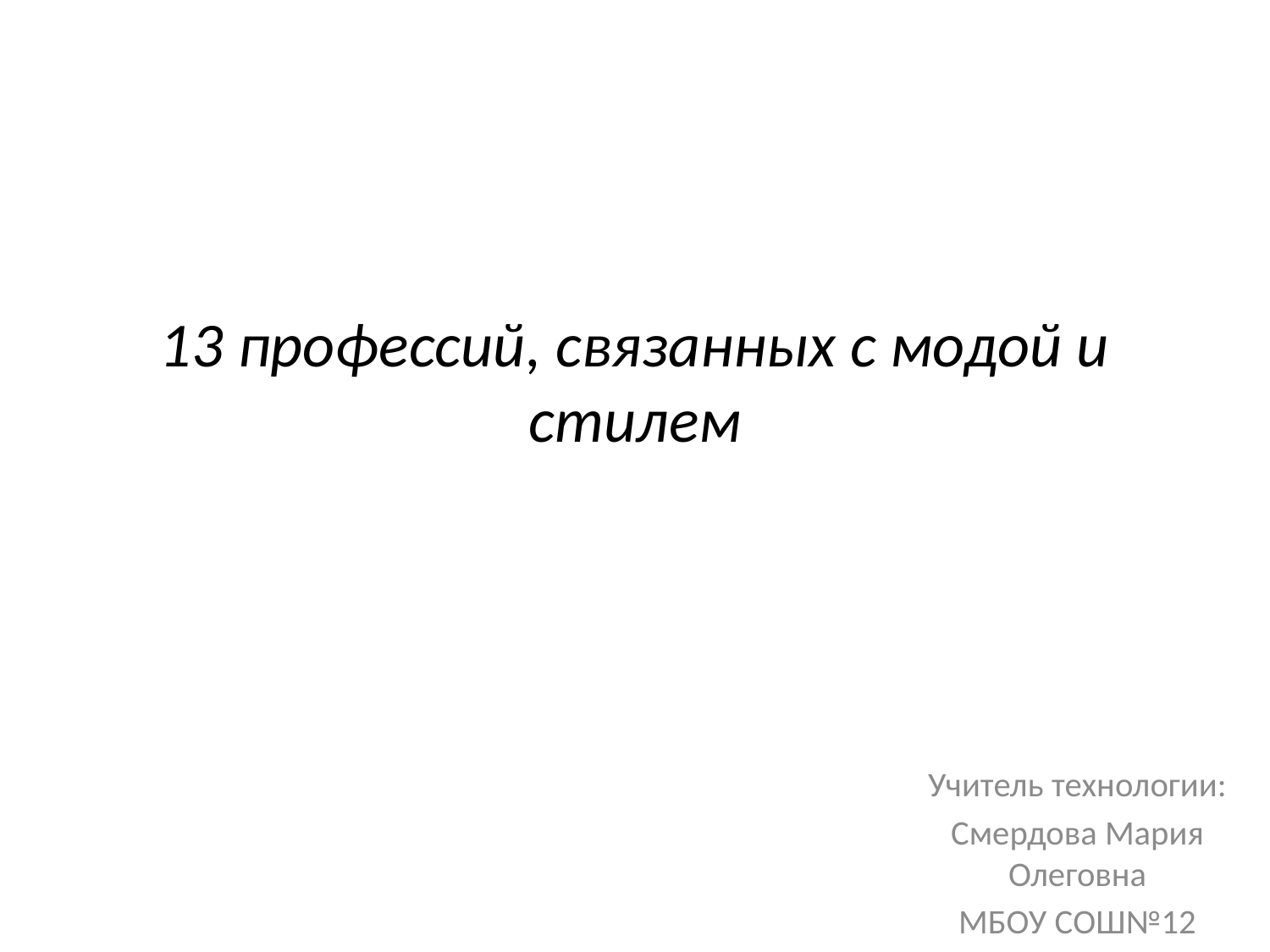

# 13 профессий, связанных с модой и стилем
Учитель технологии:
Смердова Мария Олеговна
МБОУ СОШ№12